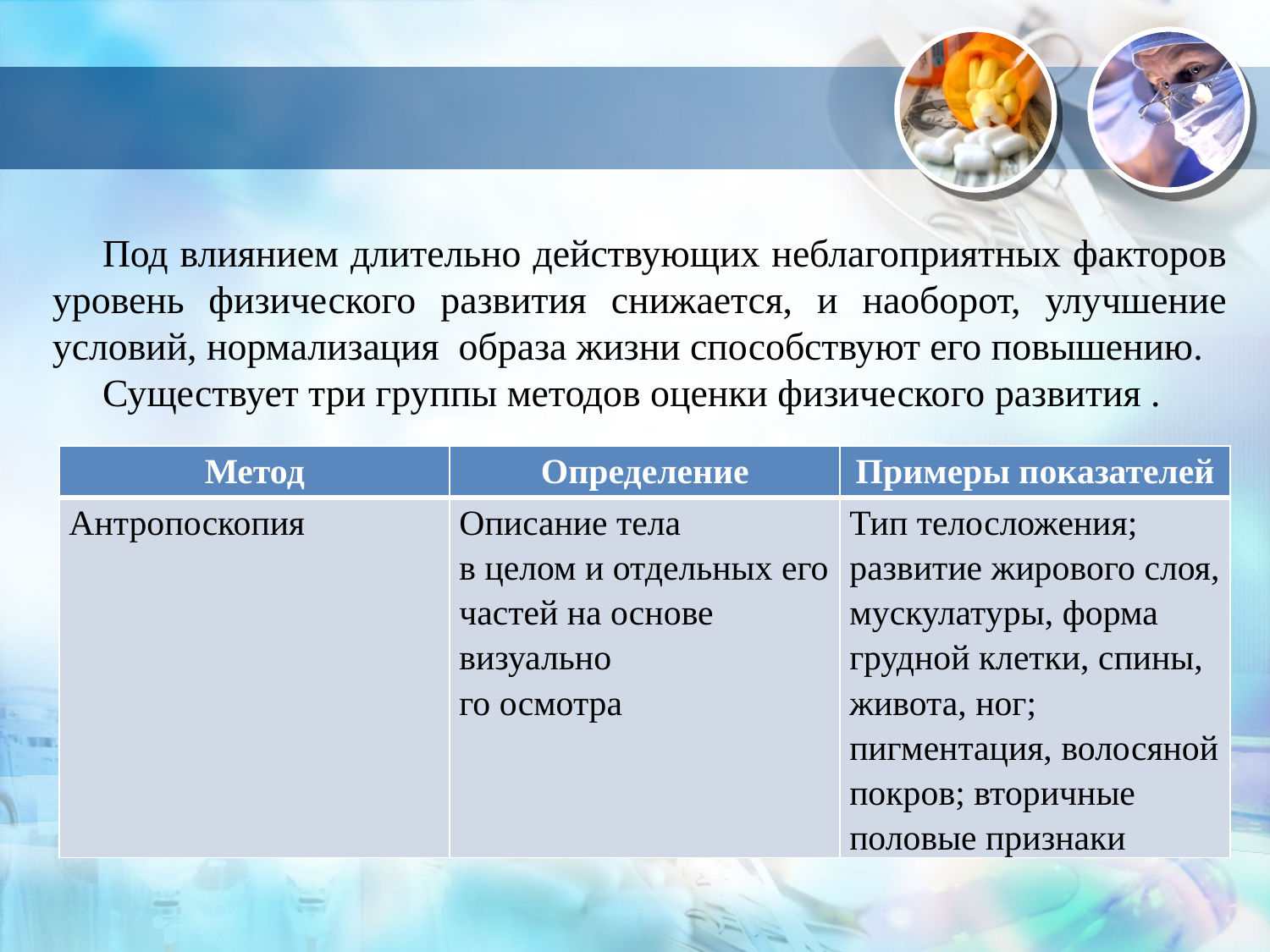

Под влиянием длительно действующих неблагоприятных факторов уровень физического развития снижается, и наоборот, улучшение условий, нормализация  образа жизни способствуют его повышению.
Существует три группы методов оценки физического развития .

| Метод | Определение | Примеры показателей |
| --- | --- | --- |
| Антропоскопия | Описание тела в целом и отдельных его частей на основе визуально­ го осмотра | Тип телосложения; развитие жирового слоя, мускулатуры, форма грудной клетки, спины, живота, ног; пигментация, волосяной покров; вторичные половые признаки |